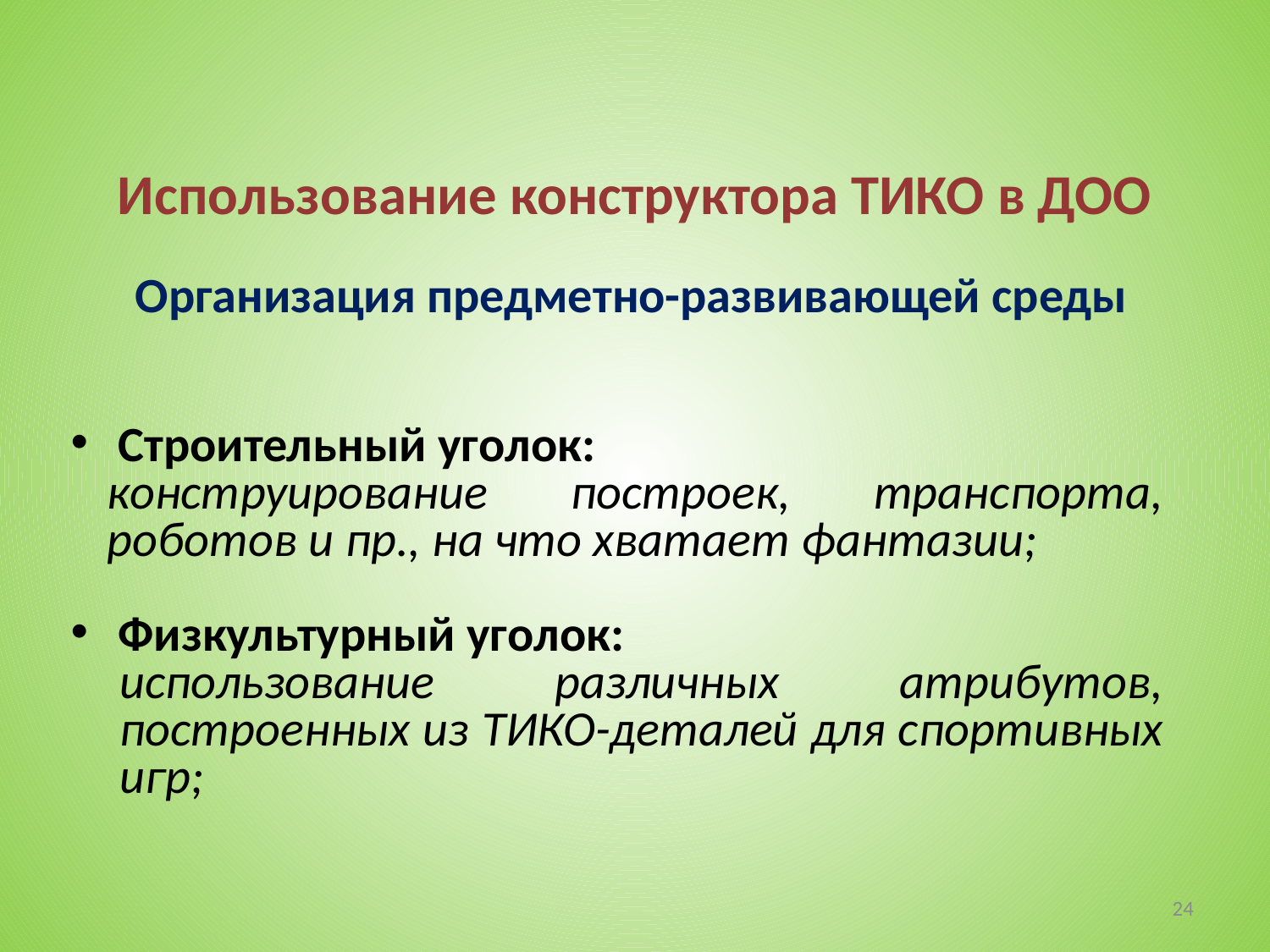

Использование конструктора ТИКО в ДОО
Организация предметно-развивающей среды

Строительный уголок:
конструирование построек, транспорта, роботов и пр., на что хватает фантазии;

Физкультурный уголок:
использование различных атрибутов, построенных из ТИКО-деталей для спортивных игр;

24